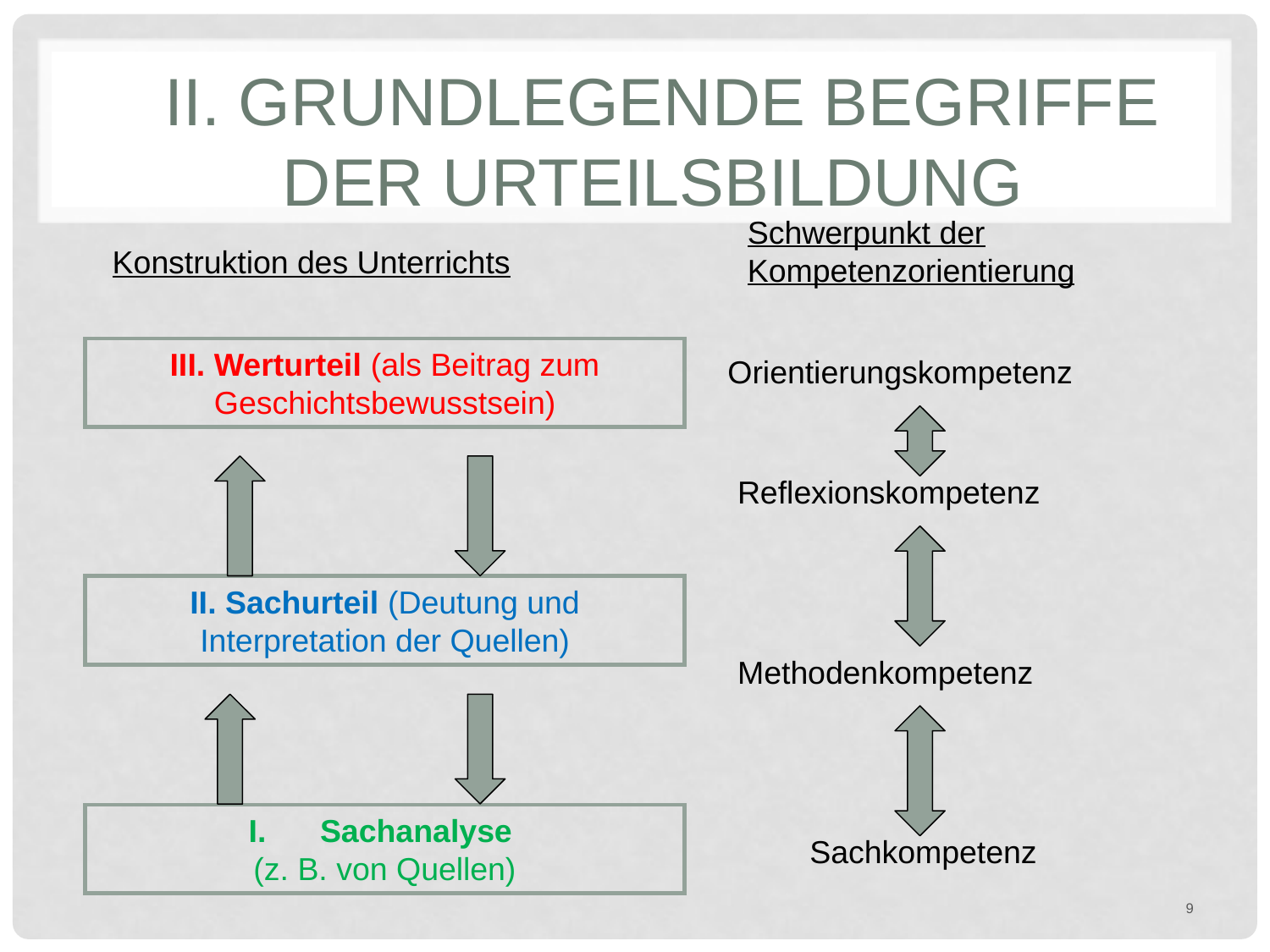

# II. Grundlegende Begriffe der urteilsbildung
Schwerpunkt der Kompetenzorientierung
Konstruktion des Unterrichts
III. Werturteil (als Beitrag zum Geschichtsbewusstsein)
Orientierungskompetenz

Reflexionskompetenz

II. Sachurteil (Deutung und Interpretation der Quellen)
Methodenkompetenz

Sachanalyse
(z. B. von Quellen)
       Sachkompetenz
9